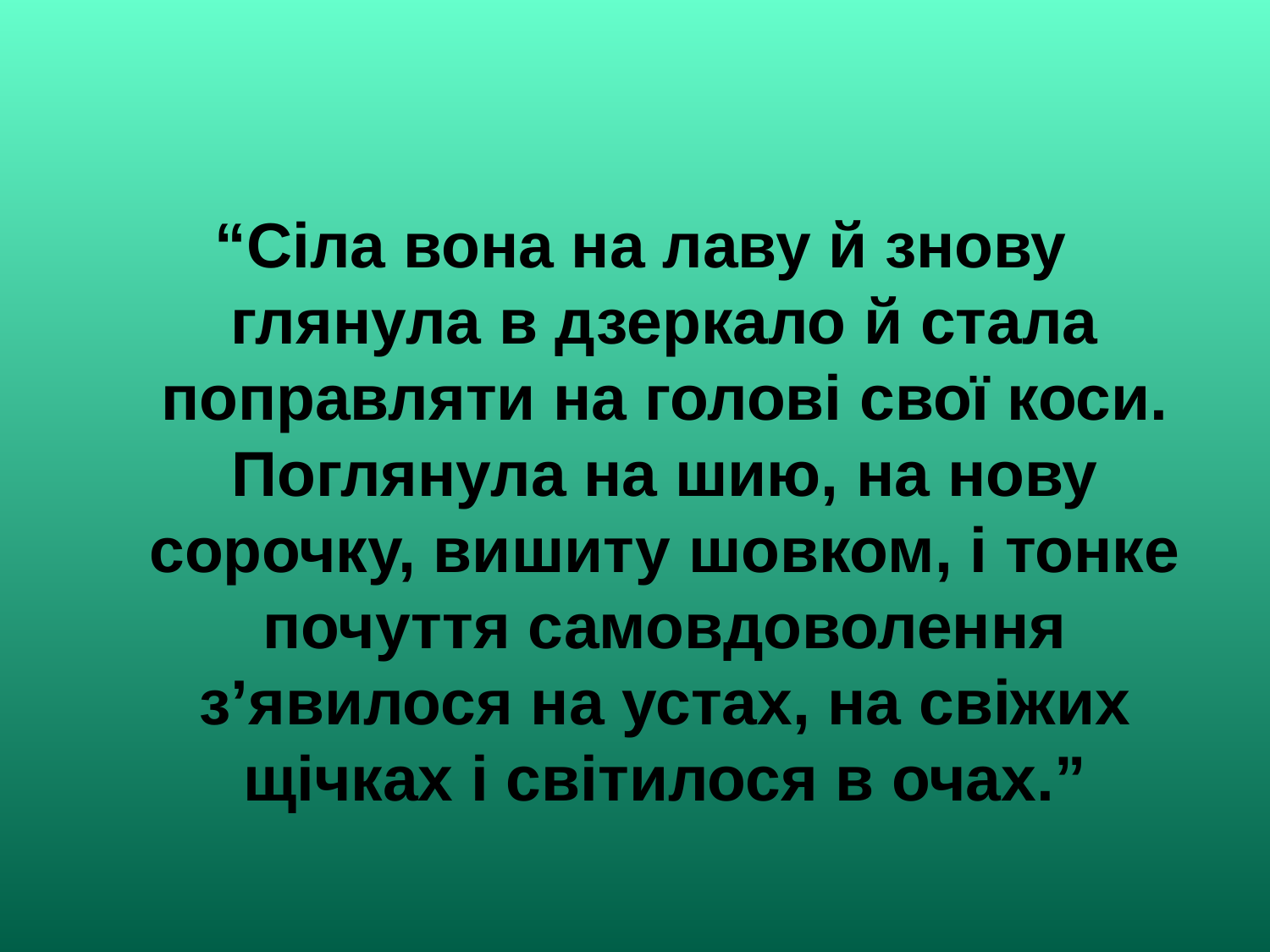

“Сіла вона на лаву й знову глянула в дзеркало й стала поправляти на голові свої коси. Поглянула на шию, на нову сорочку, вишиту шовком, і тонке почуття самовдоволення з’явилося на устах, на свіжих щічках і світилося в очах.”